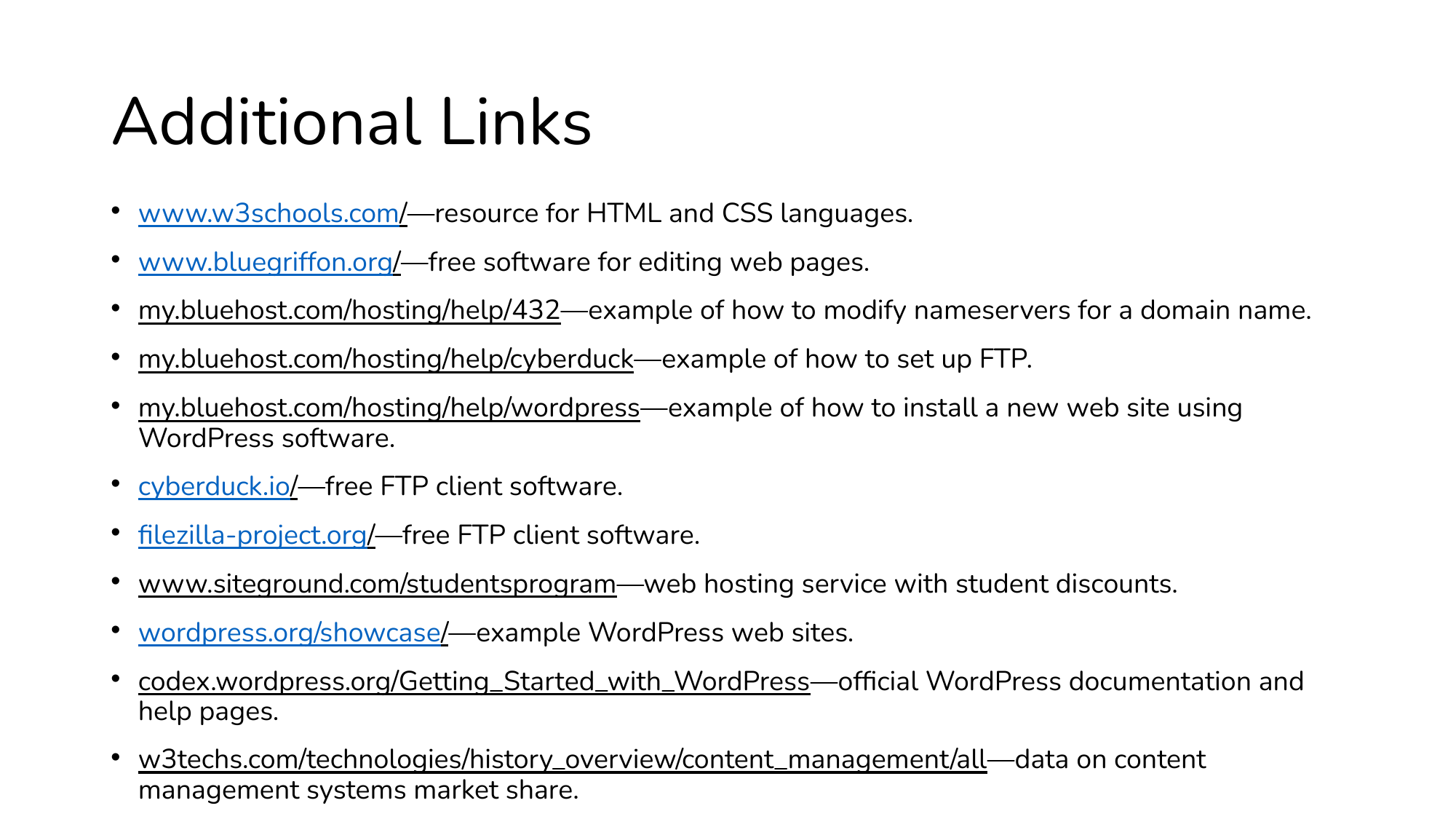

# Additional Links
www.w3schools.com/—resource for HTML and CSS languages.
www.bluegriffon.org/—free software for editing web pages.
my.bluehost.com/hosting/help/432—example of how to modify nameservers for a domain name.
my.bluehost.com/hosting/help/cyberduck—example of how to set up FTP.
my.bluehost.com/hosting/help/wordpress—example of how to install a new web site using WordPress software.
cyberduck.io/—free FTP client software.
filezilla-project.org/—free FTP client software.
www.siteground.com/studentsprogram—web hosting service with student discounts.
wordpress.org/showcase/—example WordPress web sites.
codex.wordpress.org/Getting_Started_with_WordPress—official WordPress documentation and help pages.
w3techs.com/technologies/history_overview/content_management/all—data on content management systems market share.